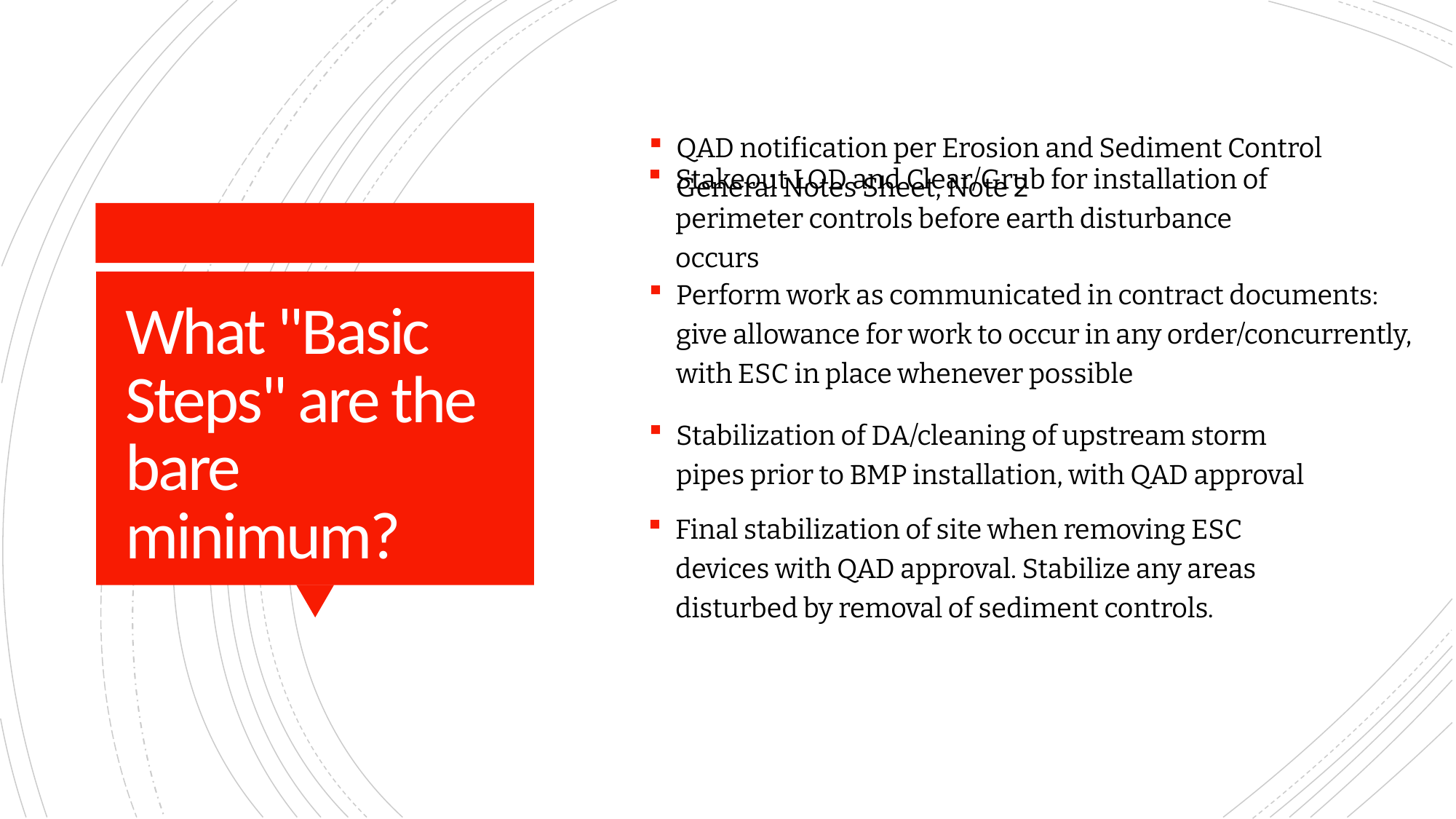

QAD notification per Erosion and Sediment Control General Notes Sheet, Note 2

Stakeout LOD and Clear/Grub for installation of perimeter controls before earth disturbance occurs

Perform work as communicated in contract documents: give allowance for work to occur in any order/concurrently, with ESC in place whenever possible

# What "Basic Steps" are the bare minimum?

Stabilization of DA/cleaning of upstream storm pipes prior to BMP installation, with QAD approval

Final stabilization of site when removing ESC devices with QAD approval. Stabilize any areas disturbed by removal of sediment controls.